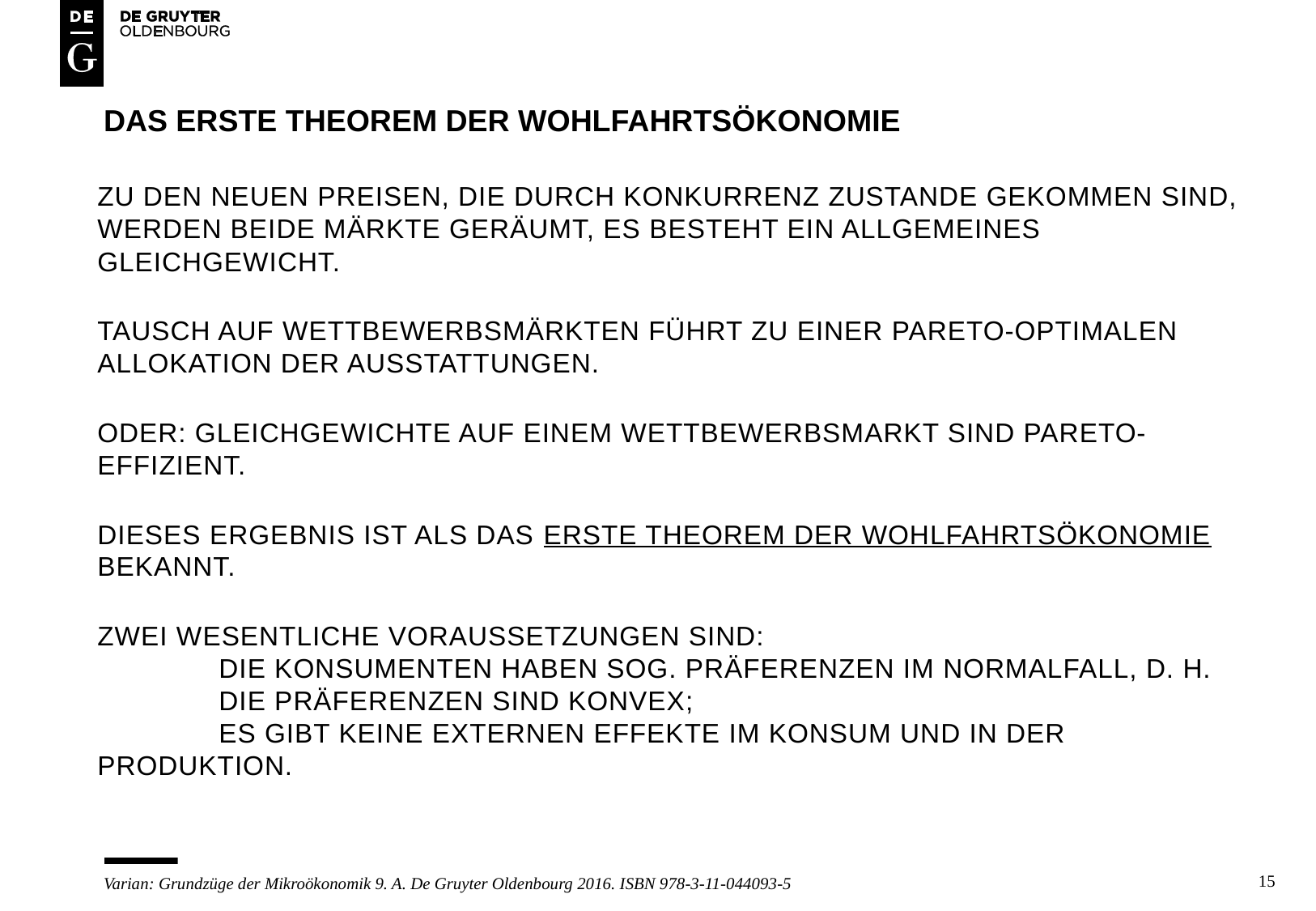

# DAS ERSTE Theorem der Wohlfahrtsökonomie
Zu den neuen preisen, die durch konkurrenz zustande gekommen sind, werden beide märkte geräumt, es besteht ein allgemeines gleichgewicht.
Tausch auf Wettbewerbsmärkten führt zu einer pareto-optimalen allokation der ausstattungen.
Oder: Gleichgewichte auf einem wettbewerbsmarkt sind pareto-effizient.
Dieses ergebnis ist als das erste Theorem der Wohlfahrtsökonomie bekannt.
Zwei wesentliche voraussetzungen sind:
	die konsumenten haben sog. präferenzen im normalfall, d. h. 	die präferenzen sind konvex;
	es gibt keine externen effekte im Konsum und in der 	produktion.

15
Varian: Grundzüge der Mikroökonomik 9. A. De Gruyter Oldenbourg 2016. ISBN 978-3-11-044093-5